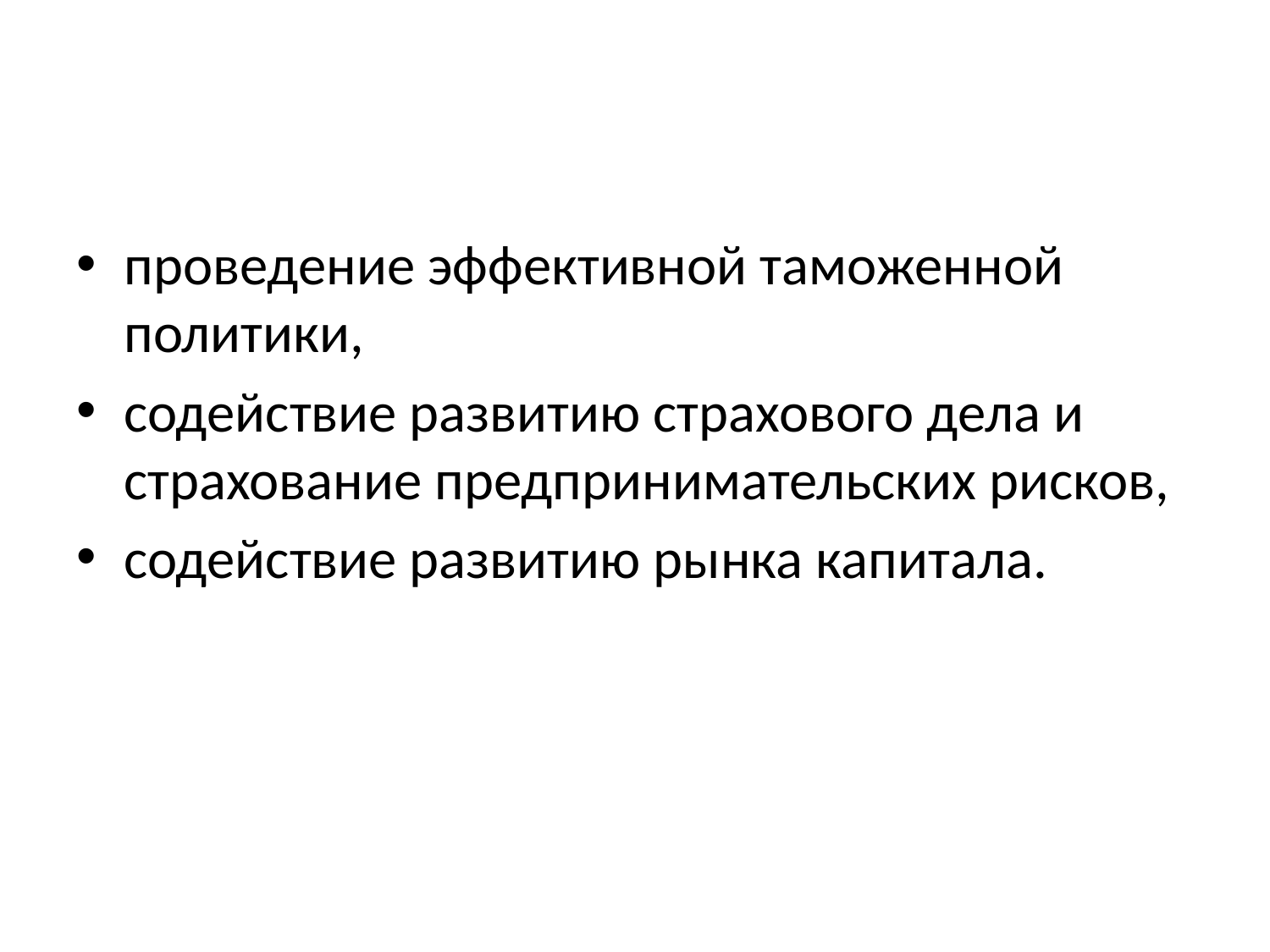

#
проведение эффективной таможенной политики,
содействие развитию страхового дела и страхование предпринимательских рисков,
содействие развитию рынка капитала.